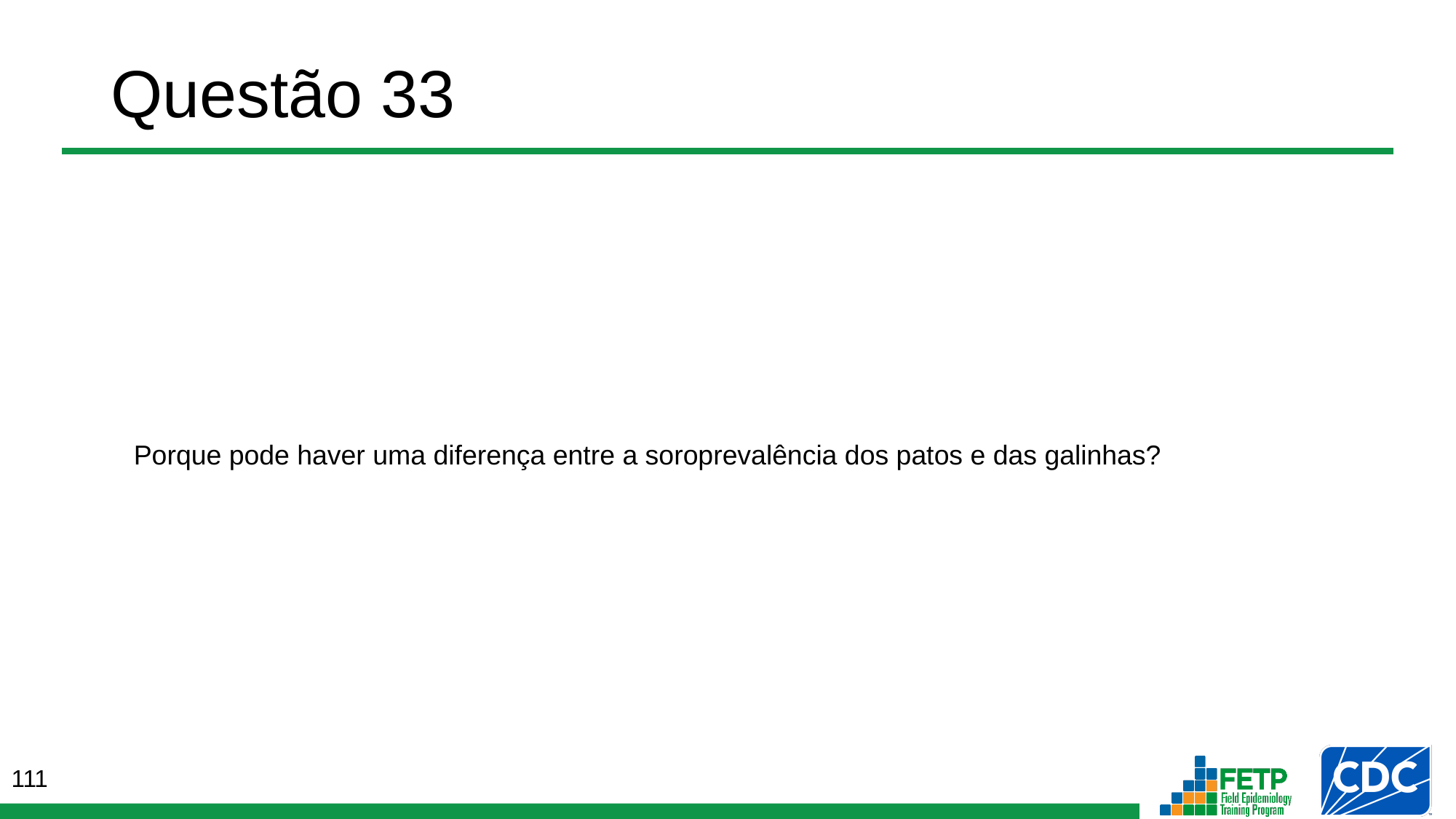

# Questão 33
Porque pode haver uma diferença entre a soroprevalência dos patos e das galinhas?